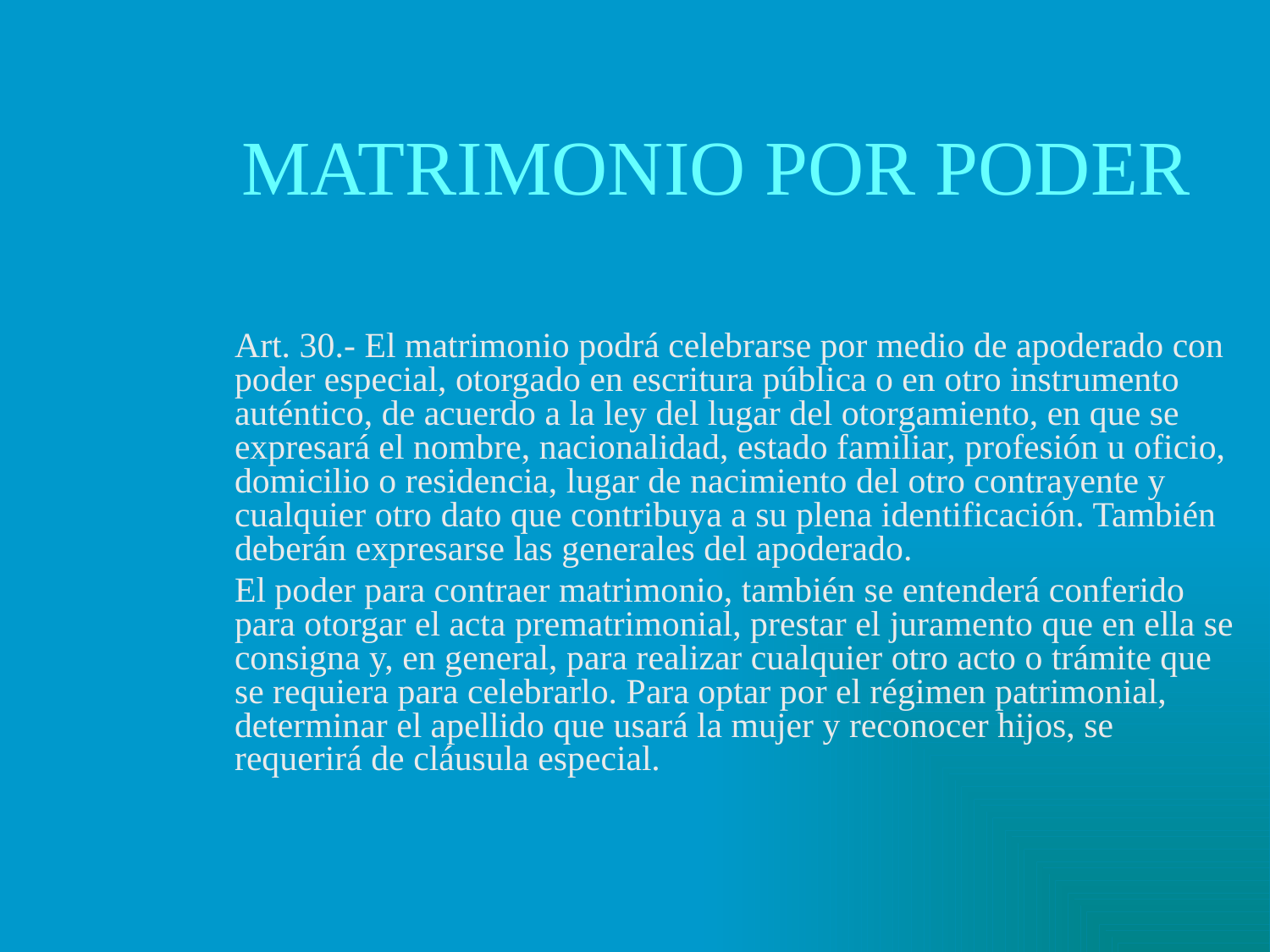

# MATRIMONIO POR PODER

	Art. 30.- El matrimonio podrá celebrarse por medio de apoderado con poder especial, otorgado en escritura pública o en otro instrumento auténtico, de acuerdo a la ley del lugar del otorgamiento, en que se expresará el nombre, nacionalidad, estado familiar, profesión u oficio, domicilio o residencia, lugar de nacimiento del otro contrayente y cualquier otro dato que contribuya a su plena identificación. También deberán expresarse las generales del apoderado.
	El poder para contraer matrimonio, también se entenderá conferido para otorgar el acta prematrimonial, prestar el juramento que en ella se consigna y, en general, para realizar cualquier otro acto o trámite que se requiera para celebrarlo. Para optar por el régimen patrimonial, determinar el apellido que usará la mujer y reconocer hijos, se requerirá de cláusula especial.